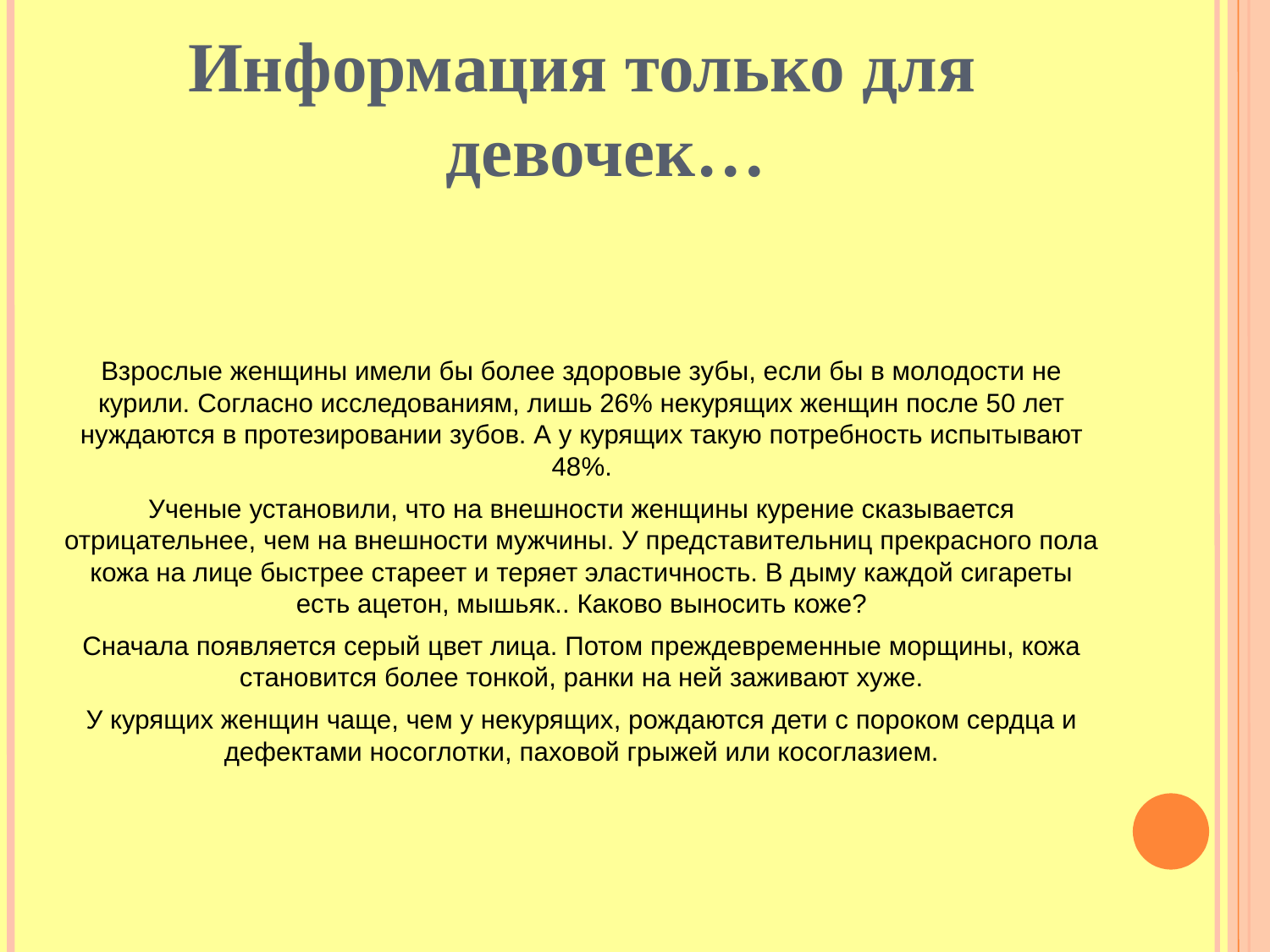

Информация только для девочек…
Взрослые женщины имели бы более здоровые зубы, если бы в молодости не курили. Согласно исследованиям, лишь 26% некурящих женщин после 50 лет нуждаются в протезировании зубов. А у курящих такую потребность испытывают 48%.
Ученые установили, что на внешности женщины курение сказывается отрицательнее, чем на внешности мужчины. У представительниц прекрасного пола кожа на лице быстрее стареет и теряет эластичность. В дыму каждой сигареты есть ацетон, мышьяк.. Каково выносить коже?
Сначала появляется серый цвет лица. Потом преждевременные морщины, кожа становится более тонкой, ранки на ней заживают хуже.
У курящих женщин чаще, чем у некурящих, рождаются дети с пороком сердца и дефектами носоглотки, паховой грыжей или косоглазием.